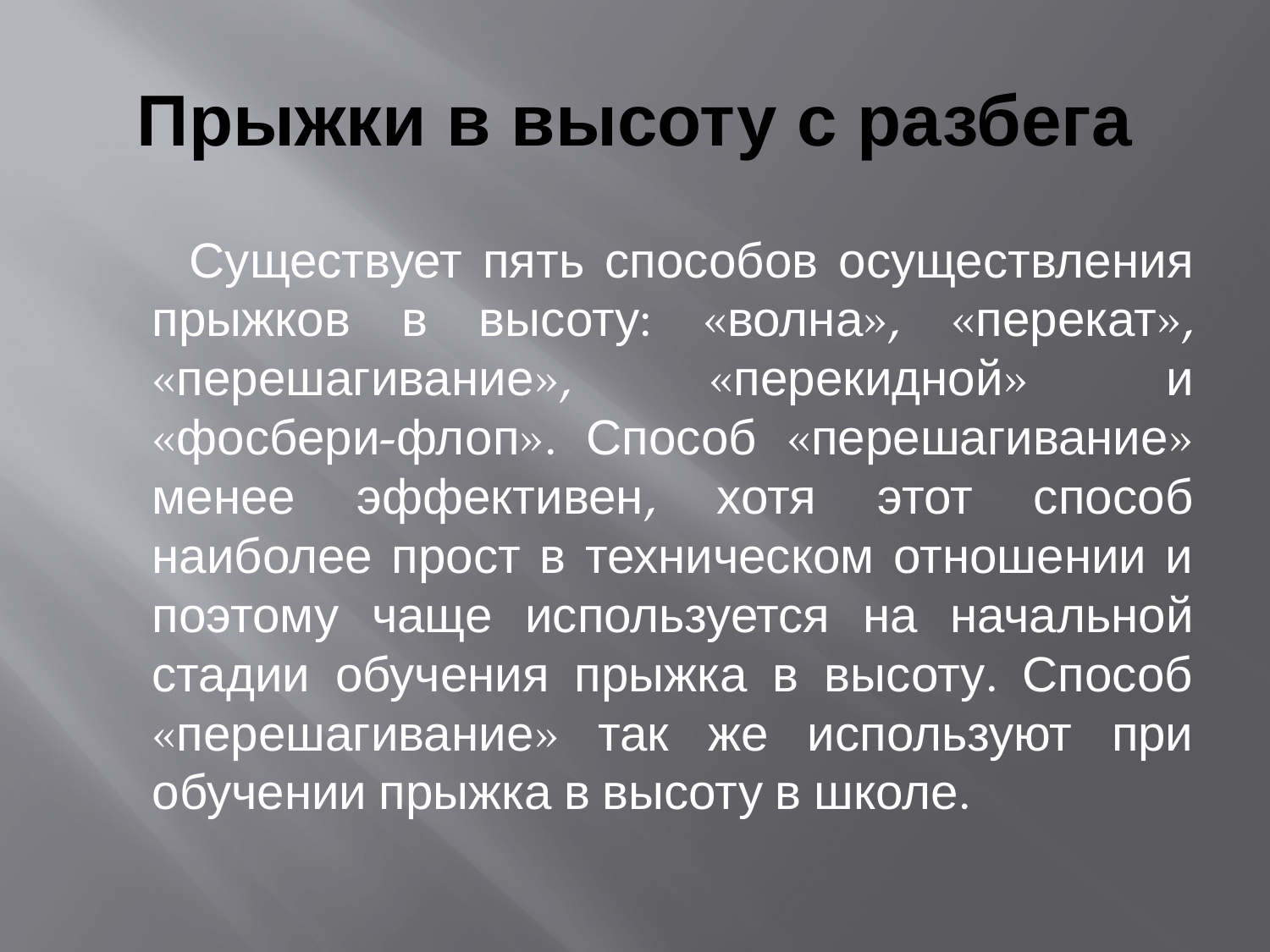

# Прыжки в высоту с разбега
     Существует пять способов осуществления прыжков в высоту: «волна», «перекат», «перешагивание», «перекидной» и «фосбери-флоп». Способ «перешагивание» менее эффективен, хотя этот способ наиболее прост в техническом отношении и поэтому чаще используется на начальной стадии обучения прыжка в высоту. Способ «перешагивание» так же используют при обучении прыжка в высоту в школе.